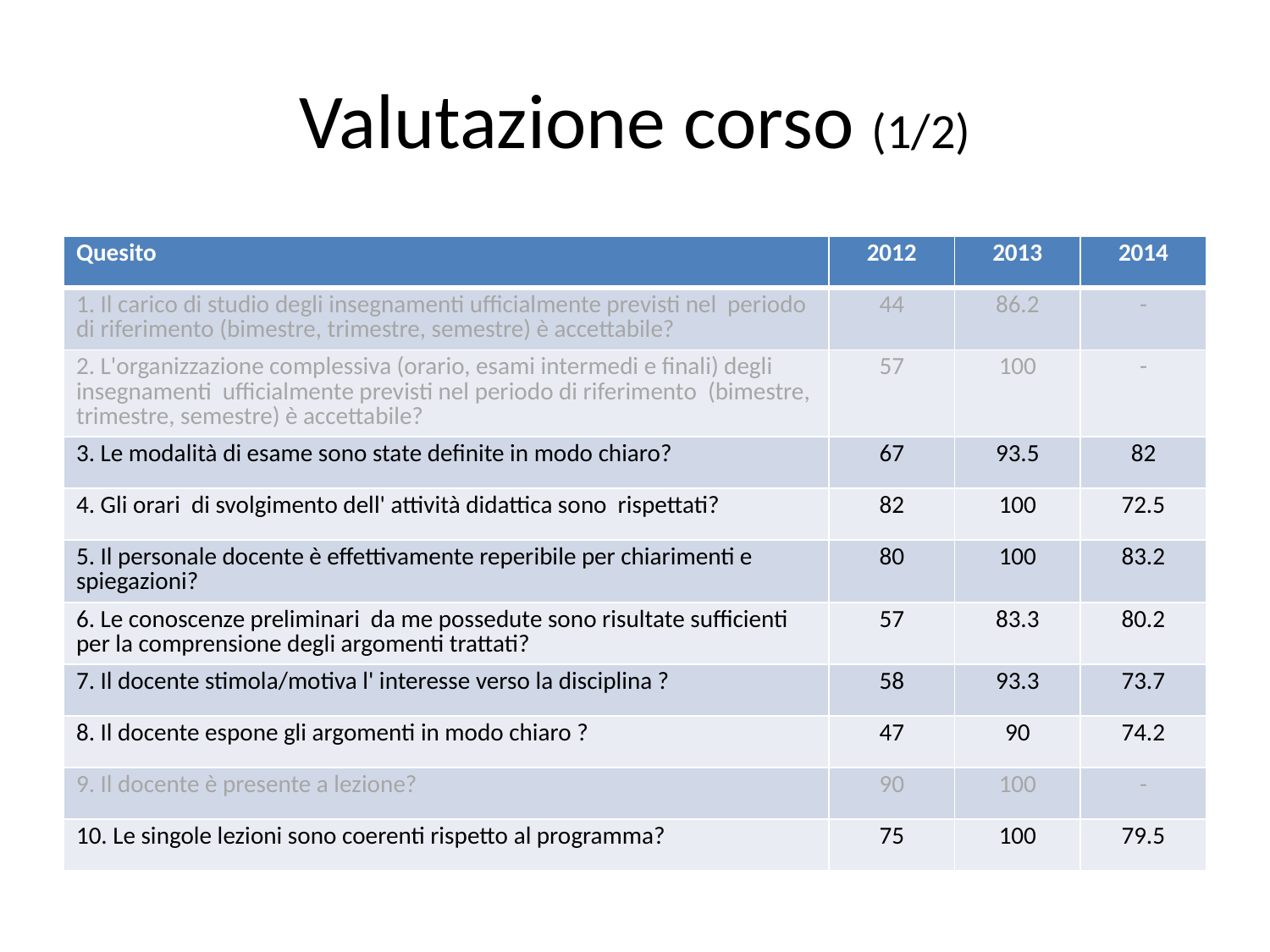

# Valutazione corso (1/2)
| Quesito | 2012 | 2013 | 2014 |
| --- | --- | --- | --- |
| 1. Il carico di studio degli insegnamenti ufficialmente previsti nel periodo di riferimento (bimestre, trimestre, semestre) è accettabile? | 44 | 86.2 | - |
| 2. L'organizzazione complessiva (orario, esami intermedi e finali) degli insegnamenti ufficialmente previsti nel periodo di riferimento (bimestre, trimestre, semestre) è accettabile? | 57 | 100 | - |
| 3. Le modalità di esame sono state definite in modo chiaro? | 67 | 93.5 | 82 |
| 4. Gli orari di svolgimento dell' attività didattica sono rispettati? | 82 | 100 | 72.5 |
| 5. Il personale docente è effettivamente reperibile per chiarimenti e spiegazioni? | 80 | 100 | 83.2 |
| 6. Le conoscenze preliminari da me possedute sono risultate sufficienti per la comprensione degli argomenti trattati? | 57 | 83.3 | 80.2 |
| 7. Il docente stimola/motiva l' interesse verso la disciplina ? | 58 | 93.3 | 73.7 |
| 8. Il docente espone gli argomenti in modo chiaro ? | 47 | 90 | 74.2 |
| 9. Il docente è presente a lezione? | 90 | 100 | - |
| 10. Le singole lezioni sono coerenti rispetto al programma? | 75 | 100 | 79.5 |